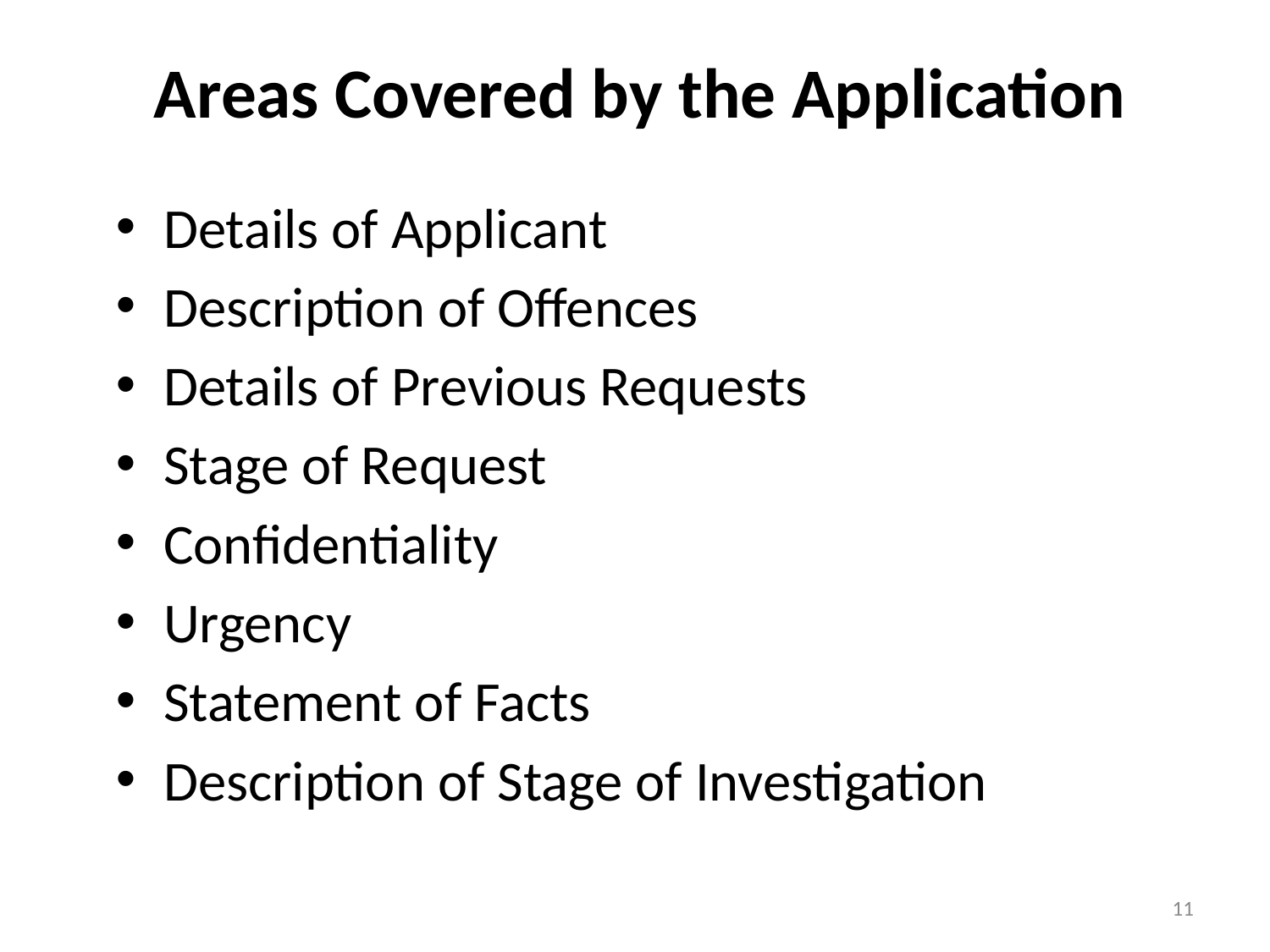

Areas Covered by the Application
Details of Applicant
Description of Offences
Details of Previous Requests
Stage of Request
Confidentiality
Urgency
Statement of Facts
Description of Stage of Investigation
11